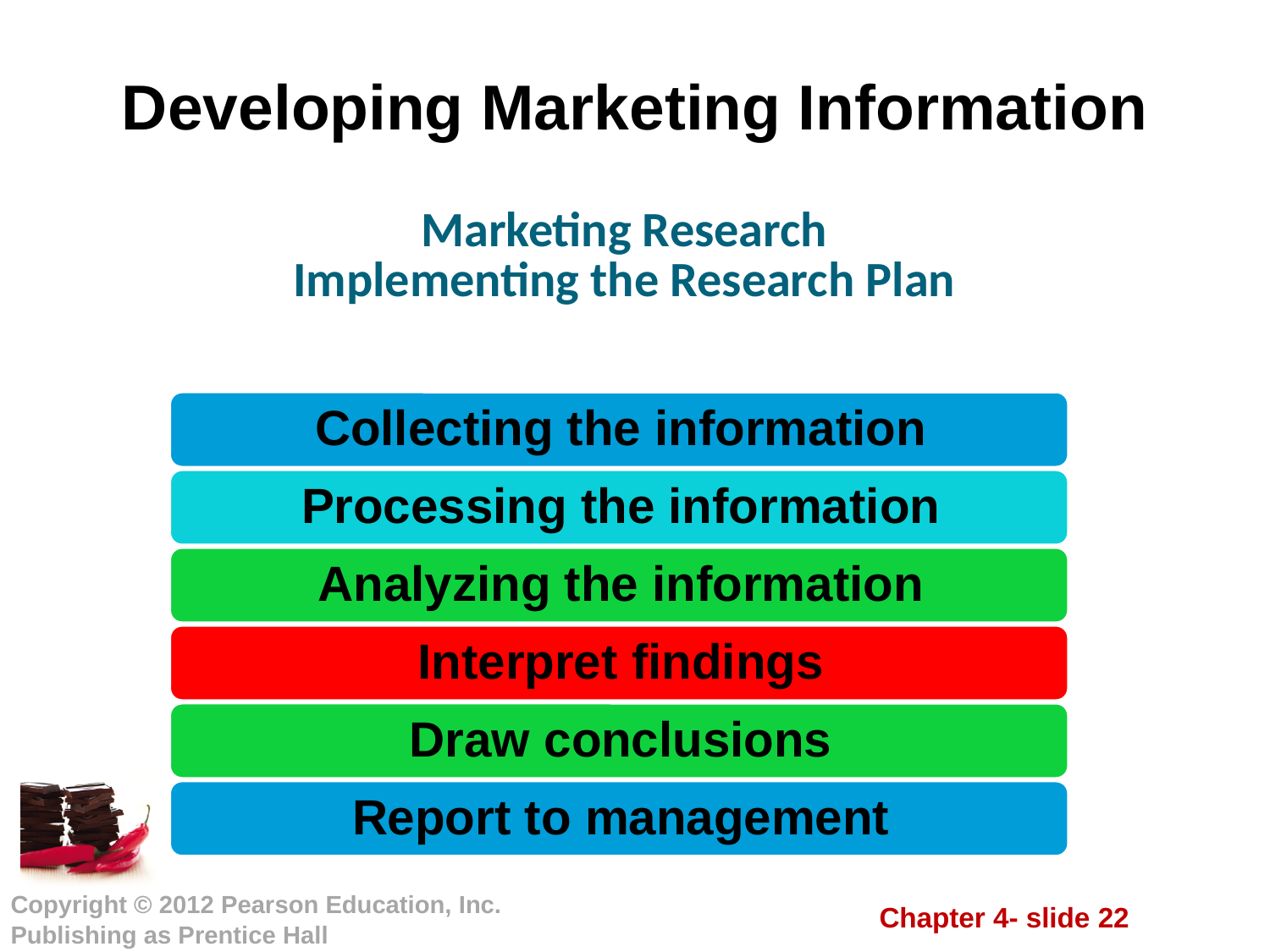

# Developing Marketing Information
Marketing Research
Implementing the Research Plan

Collecting the information
Processing the information
Analyzing the information
Interpret findings
Draw conclusions
Report to management